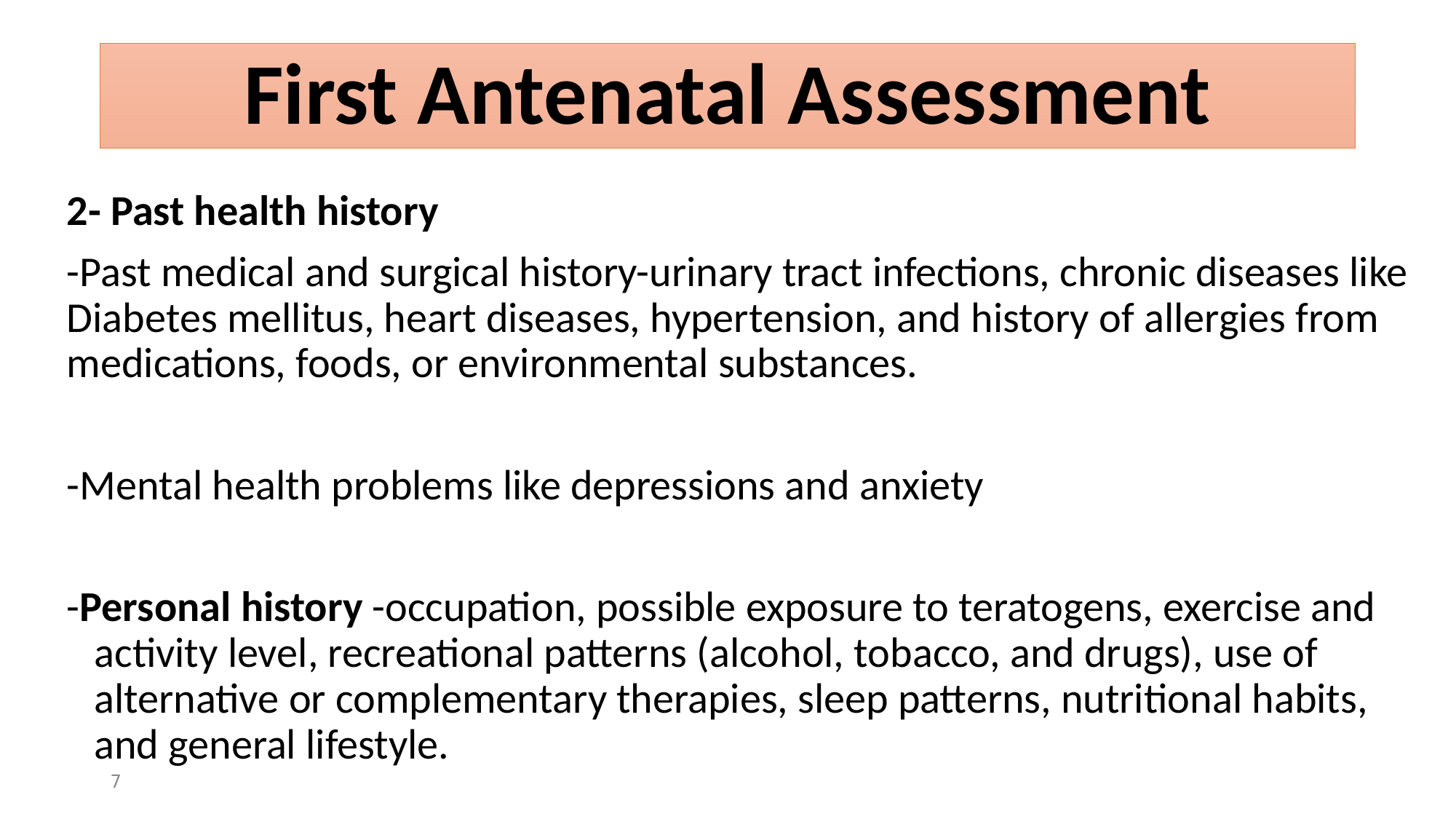

# First Antenatal Assessment
2- Past health history
-Past medical and surgical history-urinary tract infections, chronic diseases like Diabetes mellitus, heart diseases, hypertension, and history of allergies from medications, foods, or environmental substances.

-Mental health problems like depressions and anxiety

-Personal history -occupation, possible exposure to teratogens, exercise and activity level, recreational patterns (alcohol, tobacco, and drugs), use of alternative or complementary therapies, sleep patterns, nutritional habits, and general lifestyle.

7